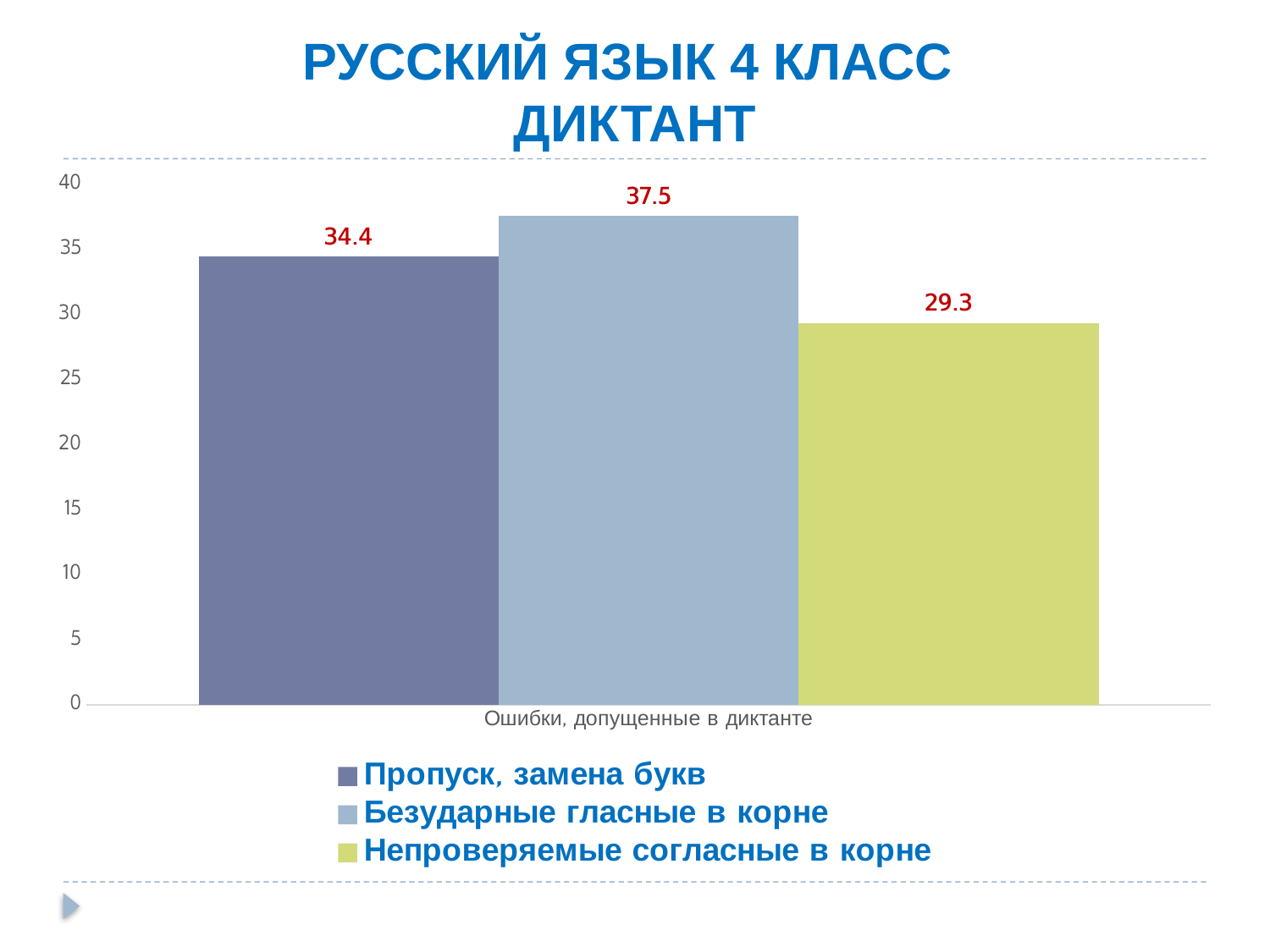

# РУССКИЙ ЯЗЫК 4 КЛАСС ДИКТАНТ

### Chart

| Category | Пропуск, замена букв | Безударные гласные в корне  | Непроверяемые согласные в корне |
|---|---|---|---|
| Ошибки, допущенные в диктанте | 34.4 | 37.5 | 29.3 |